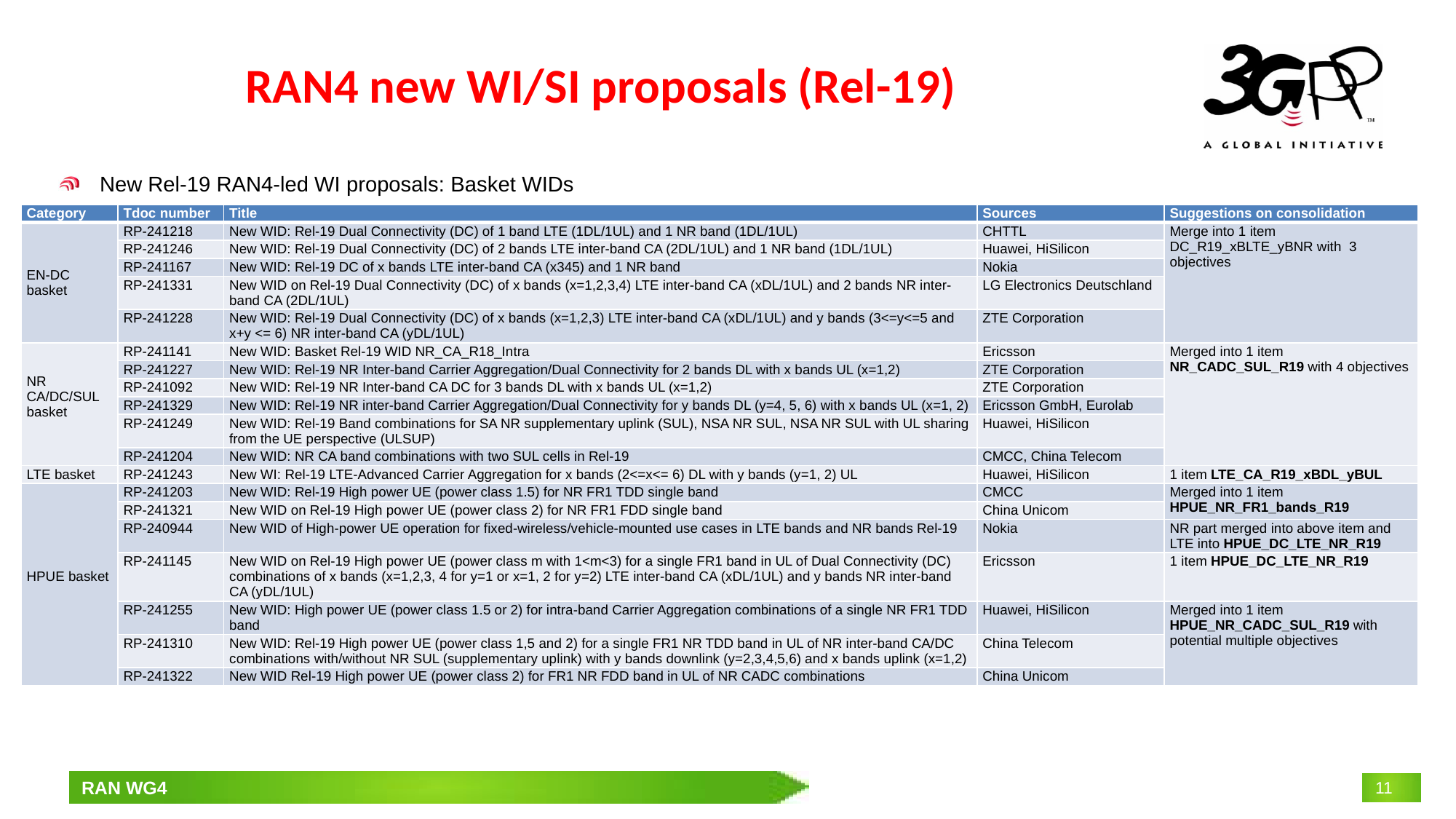

# RAN4 new WI/SI proposals (Rel-19)
New Rel-19 RAN4-led WI proposals: Basket WIDs

| Category | Tdoc number | Title | Sources | Suggestions on consolidation |
| --- | --- | --- | --- | --- |
| EN-DC basket | RP-241218 | New WID: Rel-19 Dual Connectivity (DC) of 1 band LTE (1DL/1UL) and 1 NR band (1DL/1UL) | CHTTL | Merge into 1 item DC\_R19\_xBLTE\_yBNR with 3 objectives |
|  | RP-241246 | New WID: Rel-19 Dual Connectivity (DC) of 2 bands LTE inter-band CA (2DL/1UL) and 1 NR band (1DL/1UL) | Huawei, HiSilicon |  |
|  | RP-241167 | New WID: Rel-19 DC of x bands LTE inter-band CA (x345) and 1 NR band | Nokia |  |
|  | RP-241331 | New WID on Rel-19 Dual Connectivity (DC) of x bands (x=1,2,3,4) LTE inter-band CA (xDL/1UL) and 2 bands NR inter-band CA (2DL/1UL) | LG Electronics Deutschland |  |
|  | RP-241228 | New WID: Rel-19 Dual Connectivity (DC) of x bands (x=1,2,3) LTE inter-band CA (xDL/1UL) and y bands (3<=y<=5 and x+y <= 6) NR inter-band CA (yDL/1UL) | ZTE Corporation |  |
| NR CA/DC/SUL basket | RP-241141 | New WID: Basket Rel-19 WID NR\_CA\_R18\_Intra | Ericsson | Merged into 1 item NR\_CADC\_SUL\_R19 with 4 objectives |
|  | RP-241227 | New WID: Rel-19 NR Inter-band Carrier Aggregation/Dual Connectivity for 2 bands DL with x bands UL (x=1,2) | ZTE Corporation |  |
|  | RP-241092 | New WID: Rel-19 NR Inter-band CA DC for 3 bands DL with x bands UL (x=1,2) | ZTE Corporation |  |
|  | RP-241329 | New WID: Rel-19 NR inter-band Carrier Aggregation/Dual Connectivity for y bands DL (y=4, 5, 6) with x bands UL (x=1, 2) | Ericsson GmbH, Eurolab |  |
|  | RP-241249 | New WID: Rel-19 Band combinations for SA NR supplementary uplink (SUL), NSA NR SUL, NSA NR SUL with UL sharing from the UE perspective (ULSUP) | Huawei, HiSilicon |  |
|  | RP-241204 | New WID: NR CA band combinations with two SUL cells in Rel-19 | CMCC, China Telecom |  |
| LTE basket | RP-241243 | New WI: Rel-19 LTE-Advanced Carrier Aggregation for x bands (2<=x<= 6) DL with y bands (y=1, 2) UL | Huawei, HiSilicon | 1 item LTE\_CA\_R19\_xBDL\_yBUL |
| HPUE basket | RP-241203 | New WID: Rel-19 High power UE (power class 1.5) for NR FR1 TDD single band | CMCC | Merged into 1 item HPUE\_NR\_FR1\_bands\_R19 |
|  | RP-241321 | New WID on Rel-19 High power UE (power class 2) for NR FR1 FDD single band | China Unicom |  |
|  | RP-240944 | New WID of High-power UE operation for fixed-wireless/vehicle-mounted use cases in LTE bands and NR bands Rel-19 | Nokia | NR part merged into above item and LTE into HPUE\_DC\_LTE\_NR\_R19 |
|  | RP-241145 | New WID on Rel-19 High power UE (power class m with 1<m<3) for a single FR1 band in UL of Dual Connectivity (DC) combinations of x bands (x=1,2,3, 4 for y=1 or x=1, 2 for y=2) LTE inter-band CA (xDL/1UL) and y bands NR inter-band CA (yDL/1UL) | Ericsson | 1 item HPUE\_DC\_LTE\_NR\_R19 |
|  | RP-241255 | New WID: High power UE (power class 1.5 or 2) for intra-band Carrier Aggregation combinations of a single NR FR1 TDD band | Huawei, HiSilicon | Merged into 1 item HPUE\_NR\_CADC\_SUL\_R19 with potential multiple objectives |
|  | RP-241310 | New WID: Rel-19 High power UE (power class 1,5 and 2) for a single FR1 NR TDD band in UL of NR inter-band CA/DC combinations with/without NR SUL (supplementary uplink) with y bands downlink (y=2,3,4,5,6) and x bands uplink (x=1,2) | China Telecom |  |
|  | RP-241322 | New WID Rel-19 High power UE (power class 2) for FR1 NR FDD band in UL of NR CADC combinations | China Unicom |  |